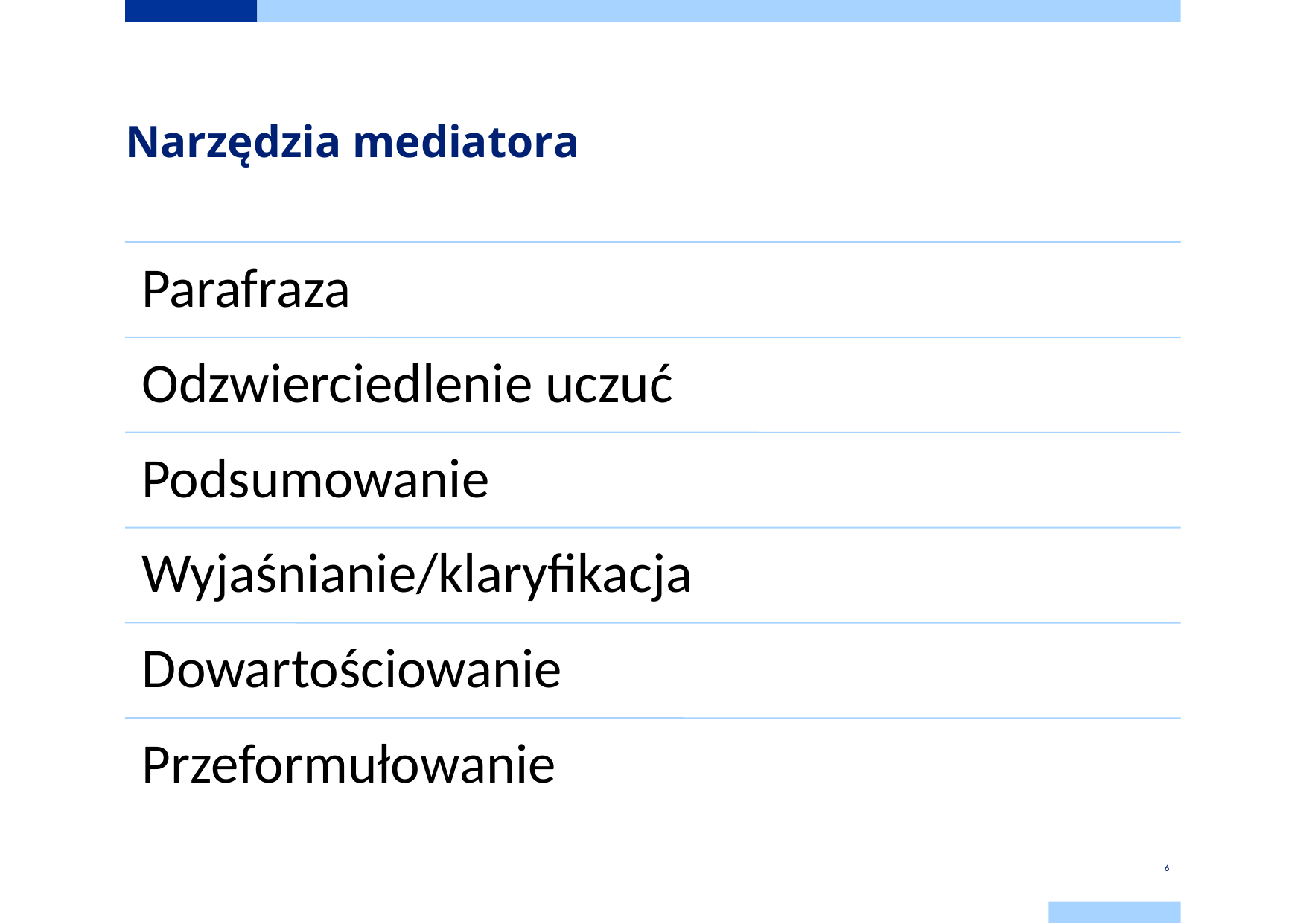

# Narzędzia mediatora
Parafraza
Odzwierciedlenie uczuć
Podsumowanie
Wyjaśnianie/klaryfikacja
Dowartościowanie
Przeformułowanie
6